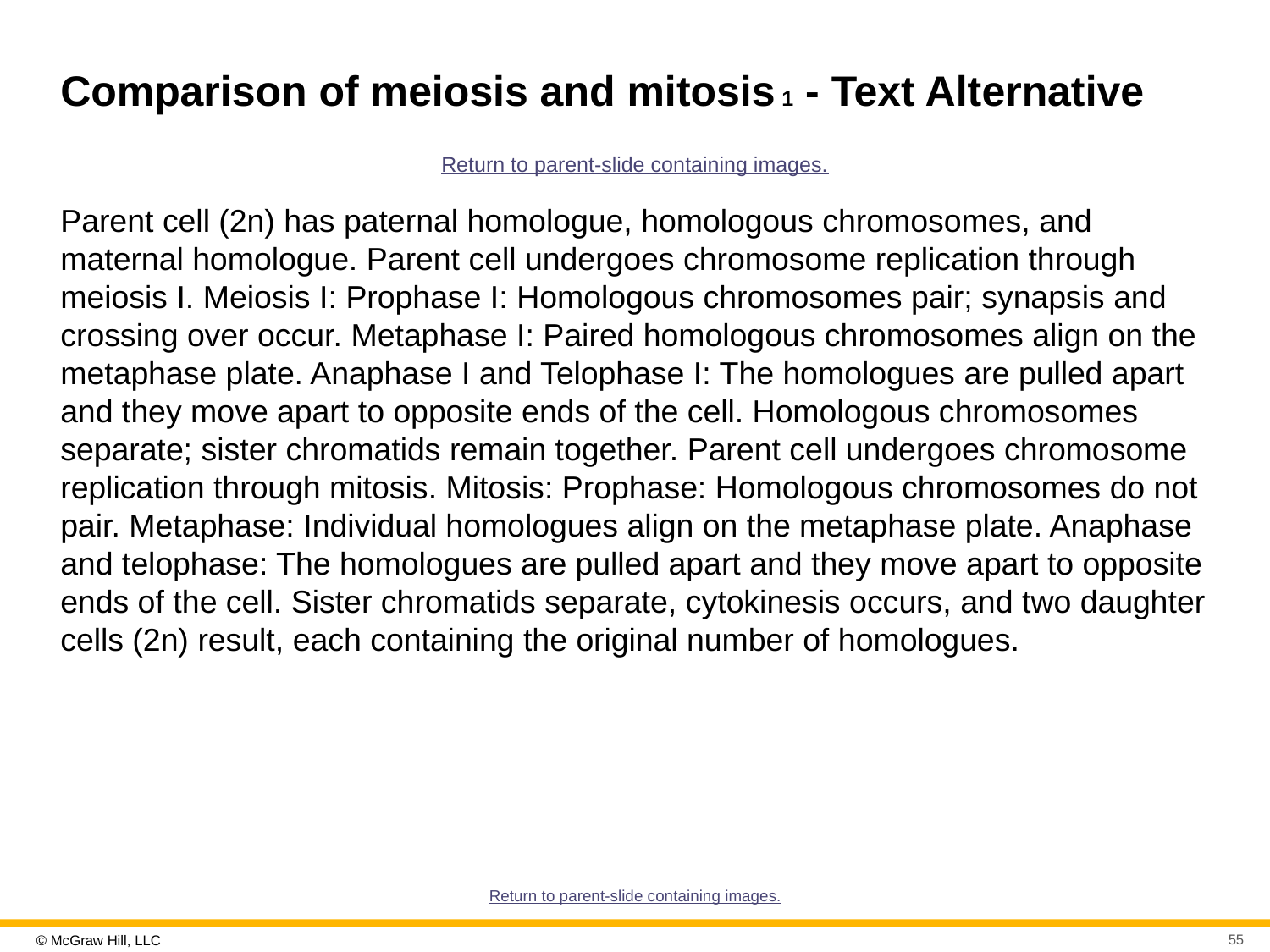

# Comparison of meiosis and mitosis 1 - Text Alternative
Return to parent-slide containing images.
Parent cell (2n) has paternal homologue, homologous chromosomes, and maternal homologue. Parent cell undergoes chromosome replication through meiosis I. Meiosis I: Prophase I: Homologous chromosomes pair; synapsis and crossing over occur. Metaphase I: Paired homologous chromosomes align on the metaphase plate. Anaphase I and Telophase I: The homologues are pulled apart and they move apart to opposite ends of the cell. Homologous chromosomes separate; sister chromatids remain together. Parent cell undergoes chromosome replication through mitosis. Mitosis: Prophase: Homologous chromosomes do not pair. Metaphase: Individual homologues align on the metaphase plate. Anaphase and telophase: The homologues are pulled apart and they move apart to opposite ends of the cell. Sister chromatids separate, cytokinesis occurs, and two daughter cells (2n) result, each containing the original number of homologues.
Return to parent-slide containing images.
55